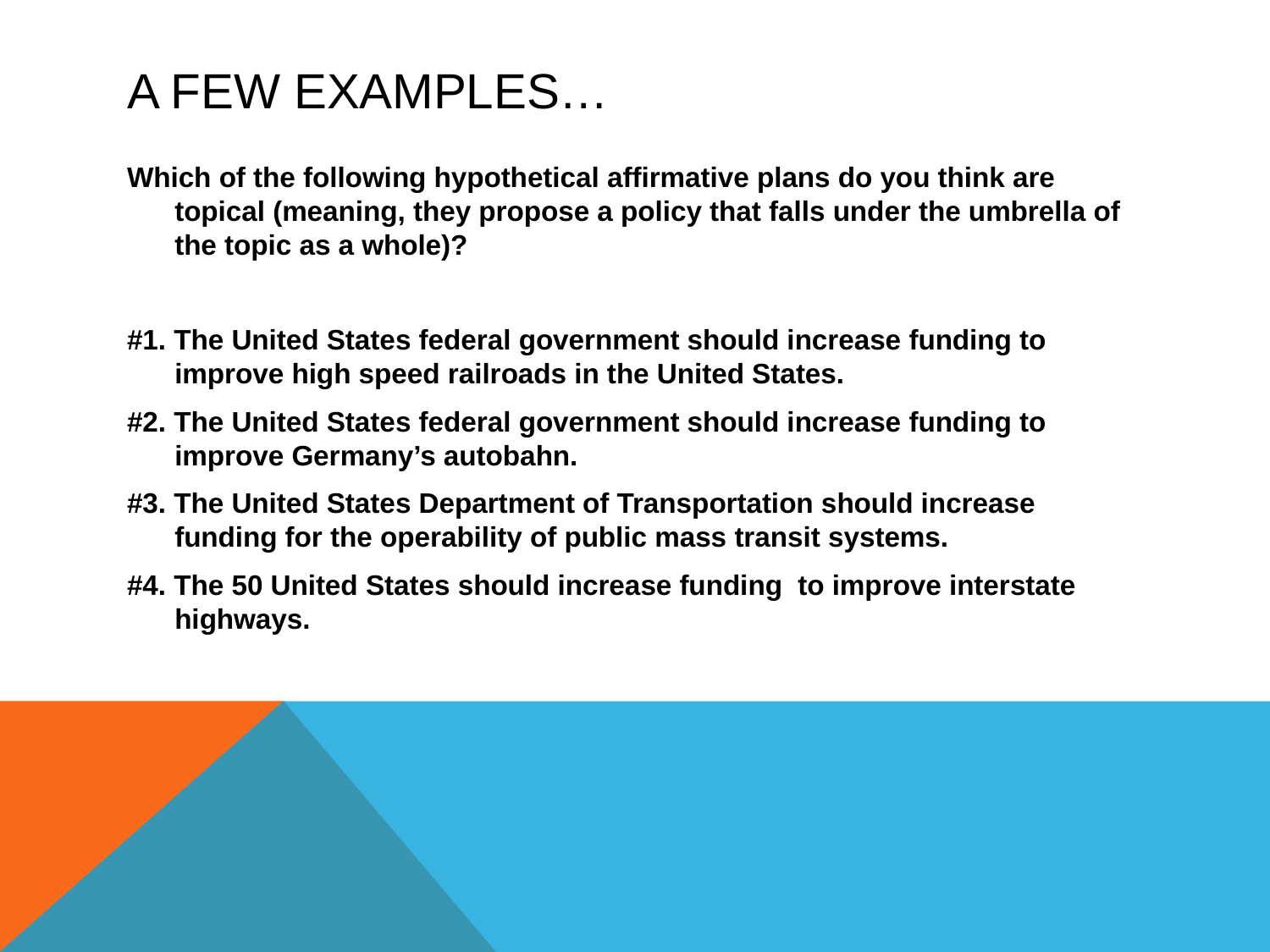

# A few examples…
Which of the following hypothetical affirmative plans do you think are topical (meaning, they propose a policy that falls under the umbrella of the topic as a whole)?

#1. The United States federal government should increase funding to improve high speed railroads in the United States.
#2. The United States federal government should increase funding to improve Germany’s autobahn.
#3. The United States Department of Transportation should increase funding for the operability of public mass transit systems.
#4. The 50 United States should increase funding  to improve interstate highways.